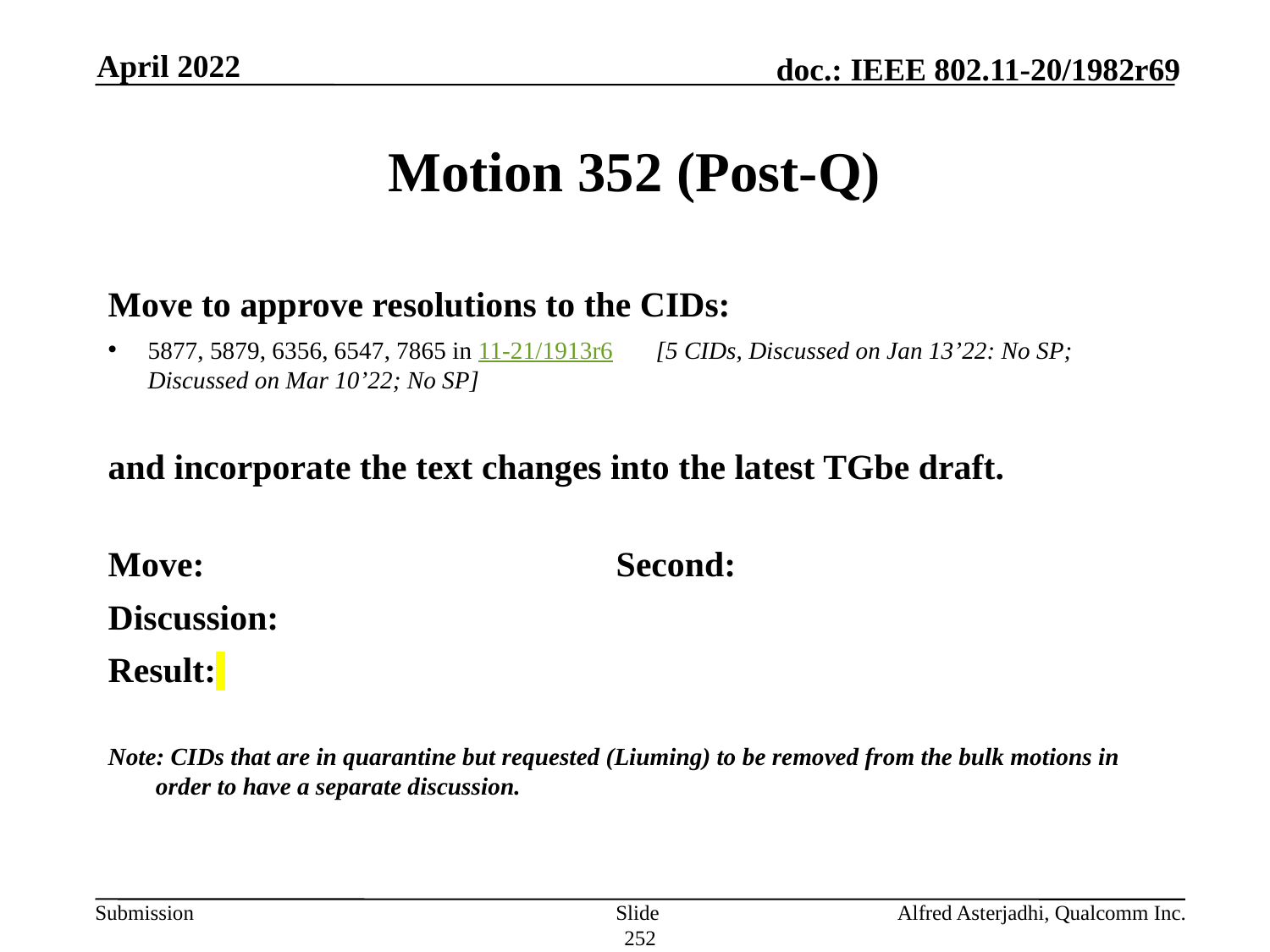

April 2022
# Motion 352 (Post-Q)
Move to approve resolutions to the CIDs:
5877, 5879, 6356, 6547, 7865 in 11-21/1913r6	[5 CIDs, Discussed on Jan 13’22: No SP; Discussed on Mar 10’22; No SP]

and incorporate the text changes into the latest TGbe draft.

Move: 				Second:
Discussion:
Result:

Note: CIDs that are in quarantine but requested (Liuming) to be removed from the bulk motions in order to have a separate discussion.
Slide 252
Alfred Asterjadhi, Qualcomm Inc.